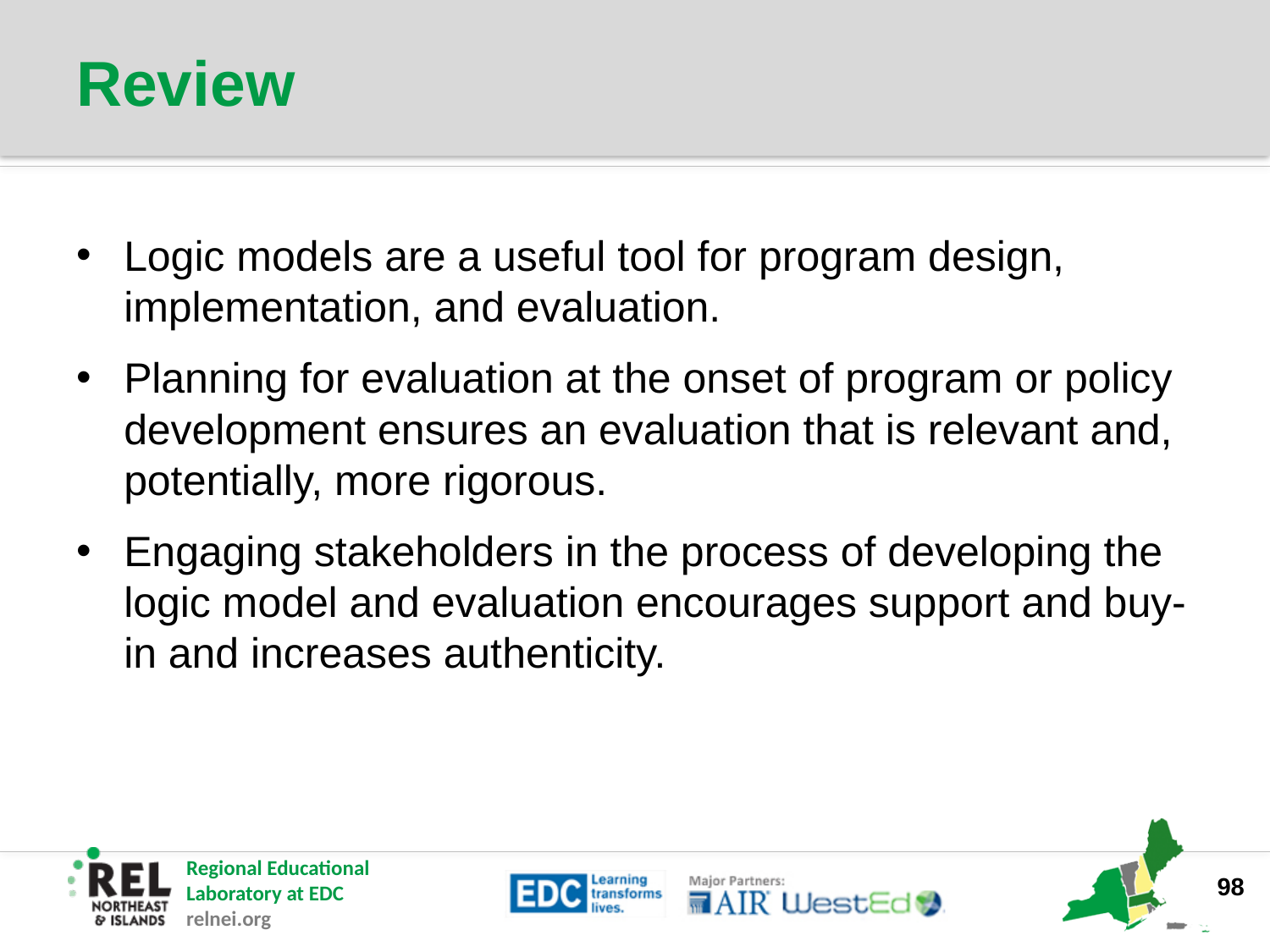

# Review
Logic models are a useful tool for program design, implementation, and evaluation.
Planning for evaluation at the onset of program or policy development ensures an evaluation that is relevant and, potentially, more rigorous.
Engaging stakeholders in the process of developing the logic model and evaluation encourages support and buy-in and increases authenticity.
98